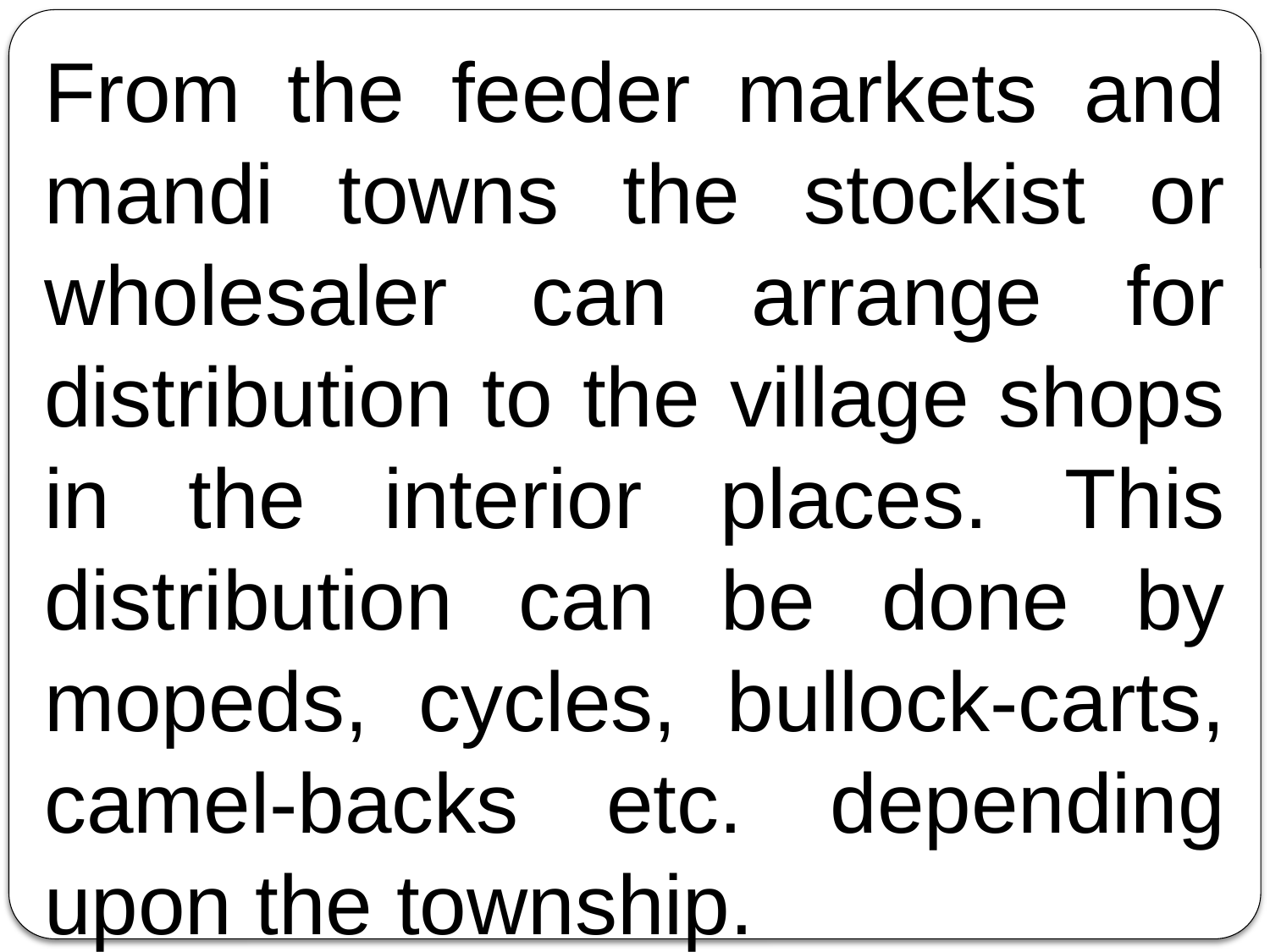

From the feeder markets and mandi towns the stockist or wholesaler can arrange for distribution to the village shops in the interior places. This distribution can be done by mopeds, cycles, bullock-carts, camel-backs etc. depending upon the township.